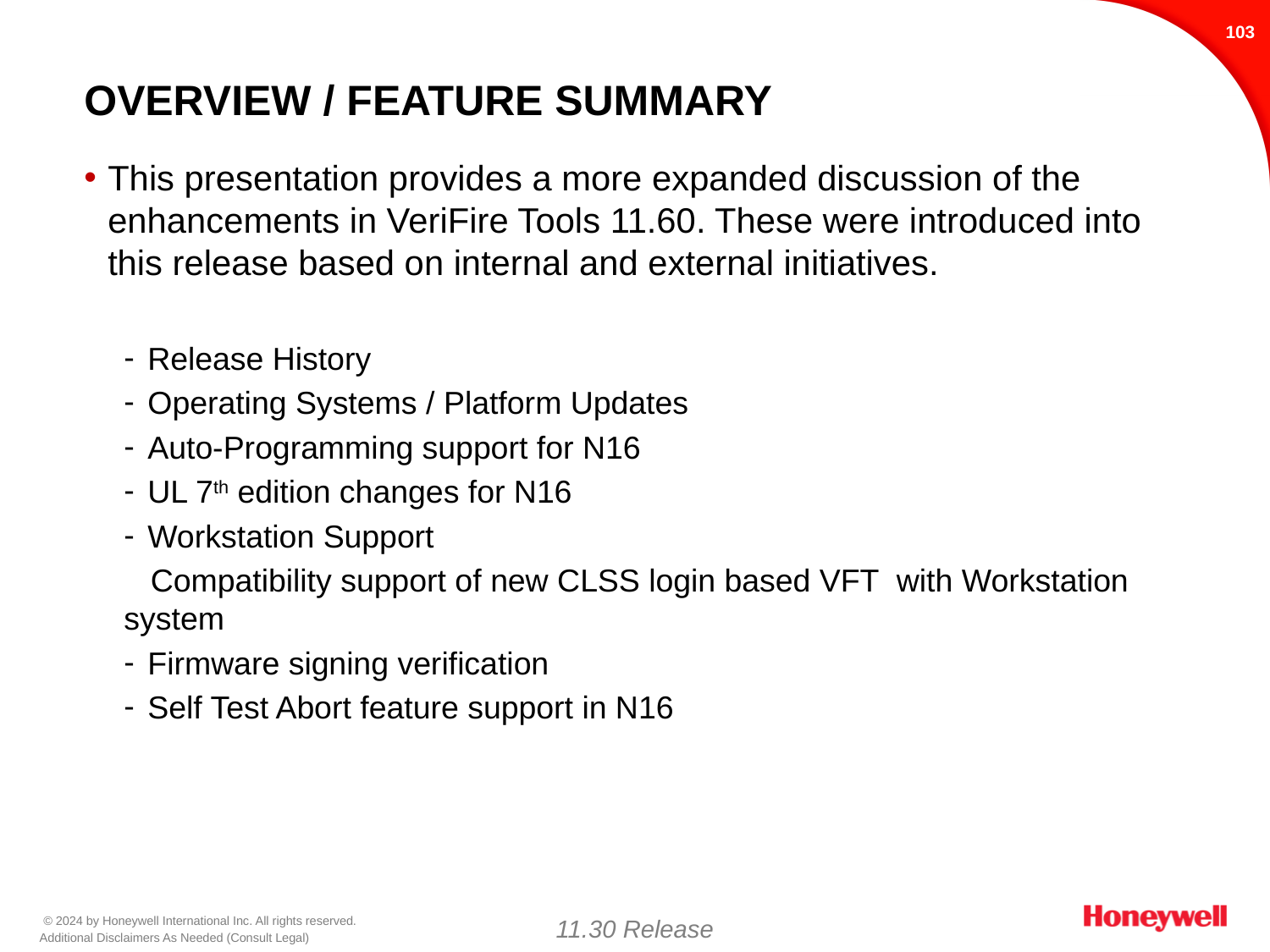

103
# Overview / Feature Summary
This presentation provides a more expanded discussion of the enhancements in VeriFire Tools 11.60. These were introduced into this release based on internal and external initiatives.

Release History
Operating Systems / Platform Updates
Auto-Programming support for N16
UL 7th edition changes for N16
Workstation Support
   Compatibility support of new CLSS login based VFT  with Workstation  system
Firmware signing verification
Self Test Abort feature support in N16

11.30 Release